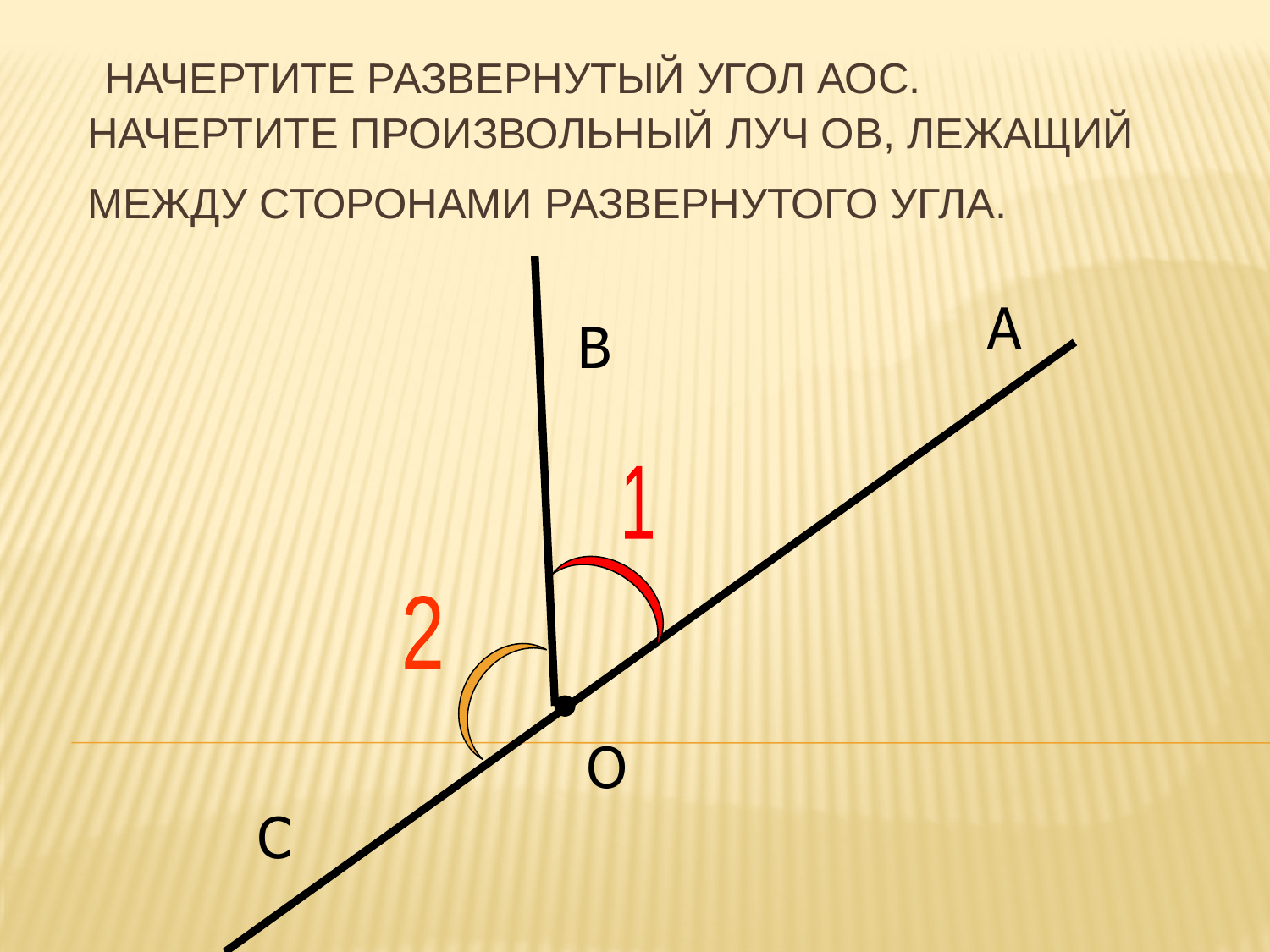

# Начертите развернутый угол АОС. Начертите произвольный луч ОB, лежащий между сторонами развернутого угла.

A
B

1

2

O
C